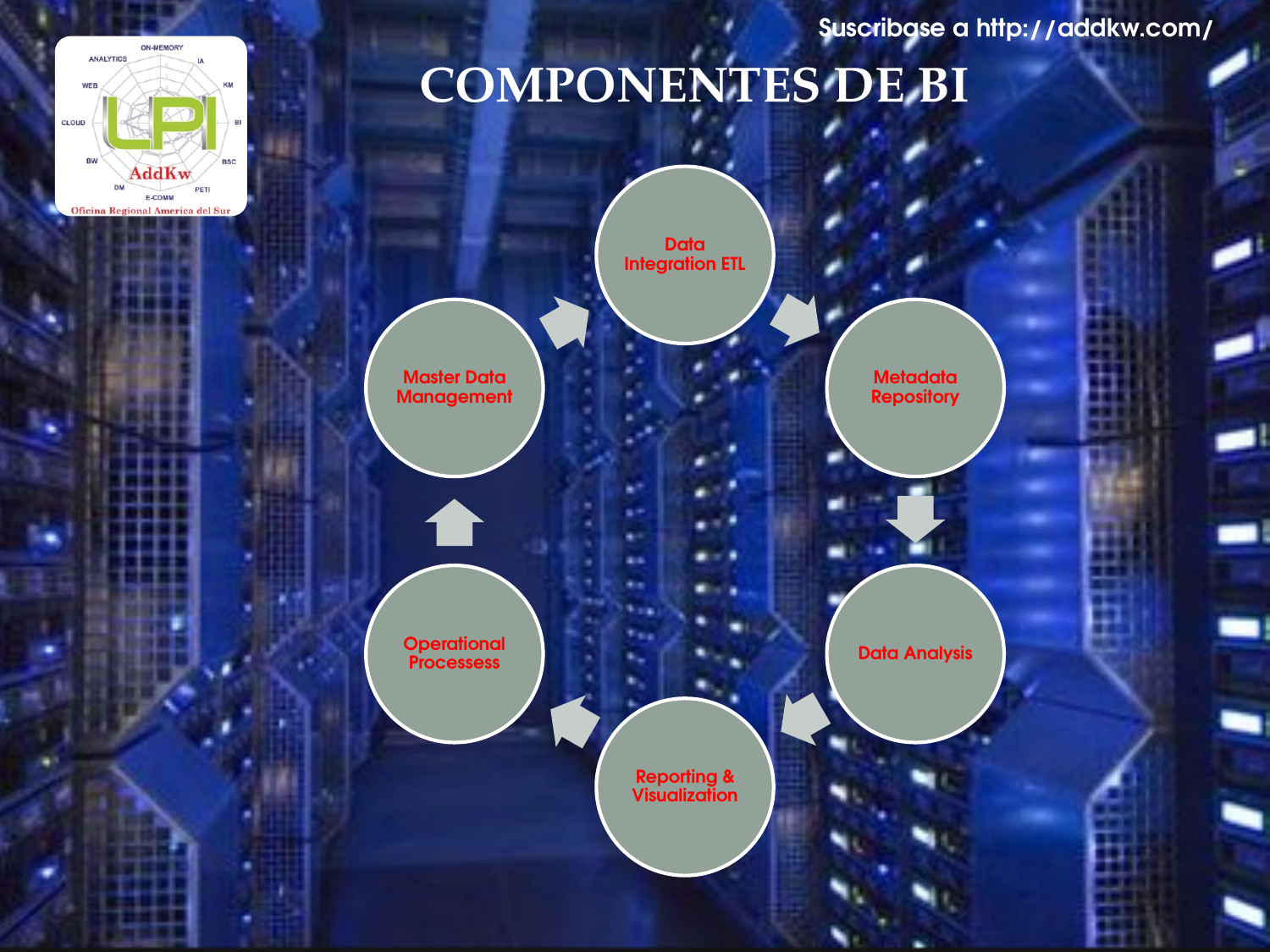

Suscribase a http://addkw.com/
Componentes de bi
Data Integration ETL

Metadata Repository

Data Analysis

Reporting & Visualization

Operational Processess

Master Data Management